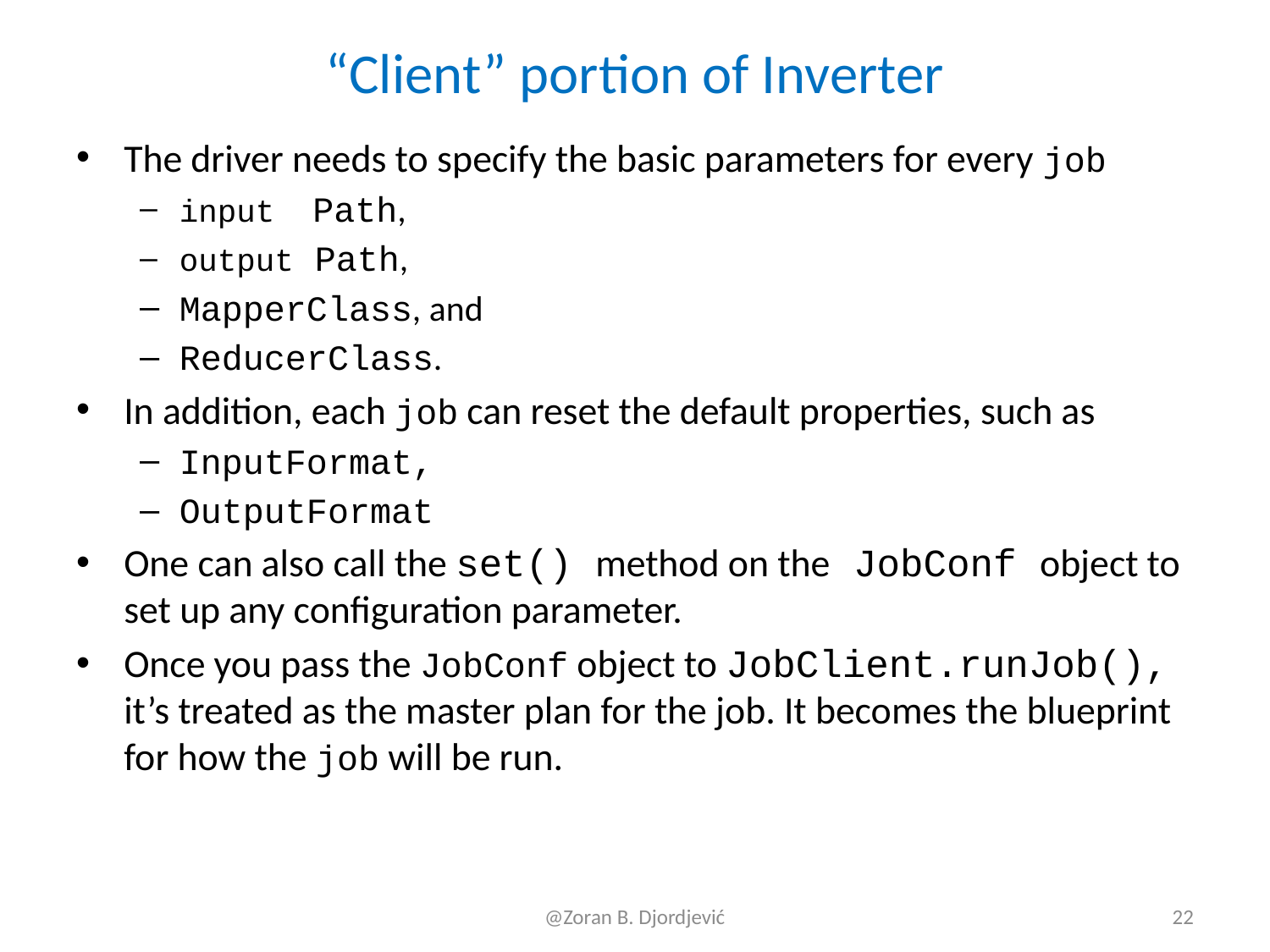

# “Client” portion of Inverter
The driver needs to specify the basic parameters for every job
input  Path,
output Path,
MapperClass, and
ReducerClass.
In addition, each job can reset the default properties, such as
InputFormat,
OutputFormat
One can also call the set() method on the JobConf object to set up any configuration parameter.
Once you pass the JobConf object to JobClient.runJob(), it’s treated as the master plan for the job. It becomes the blueprint for how the job will be run.
@Zoran B. Djordjević
22